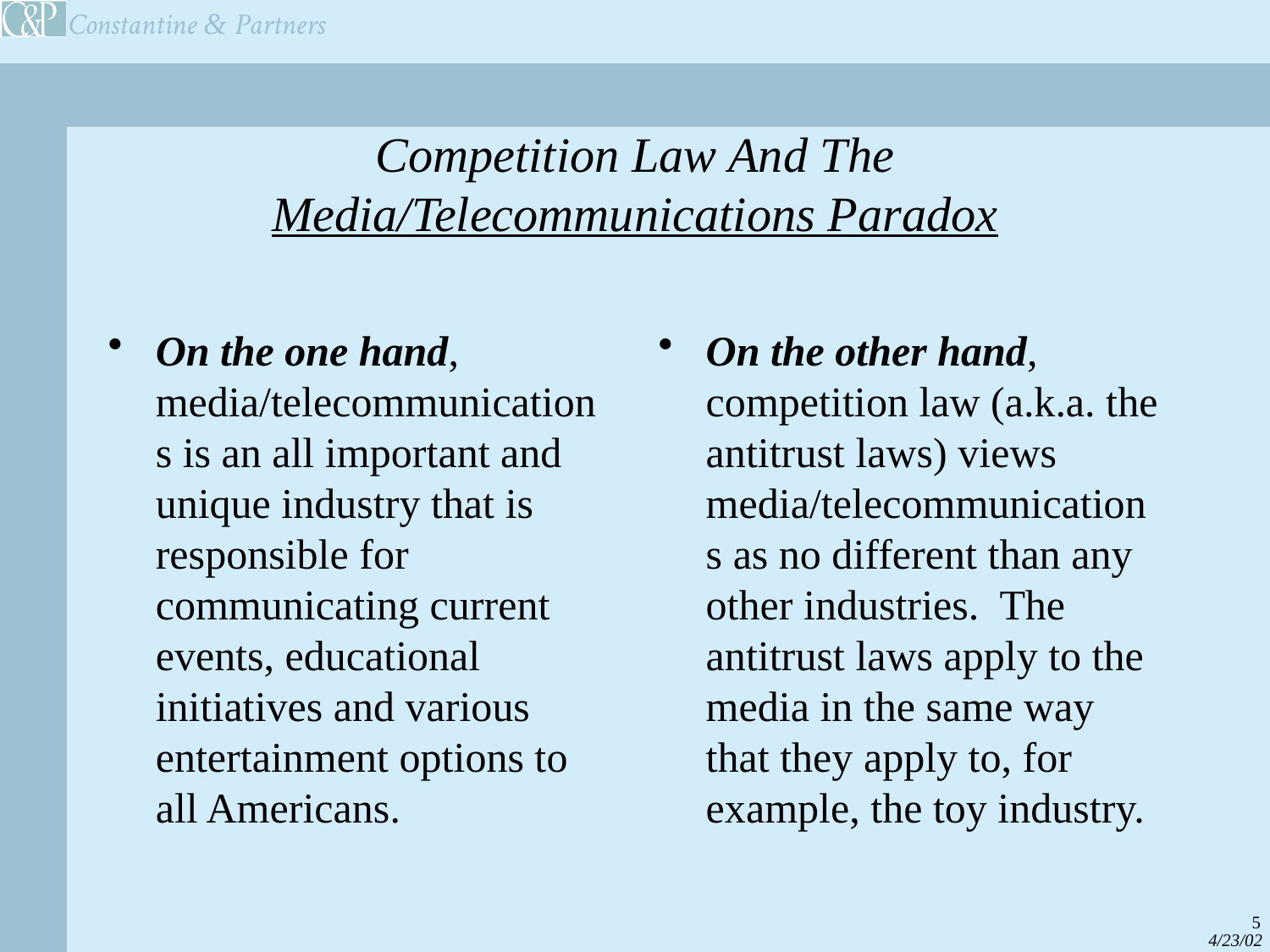

# Competition Law And The Media/Telecommunications Paradox
On the one hand, media/telecommunications is an all important and unique industry that is responsible for communicating current events, educational initiatives and various entertainment options to all Americans.
On the other hand, competition law (a.k.a. the antitrust laws) views media/telecommunications as no different than any other industries.  The antitrust laws apply to the media in the same way that they apply to, for example, the toy industry.